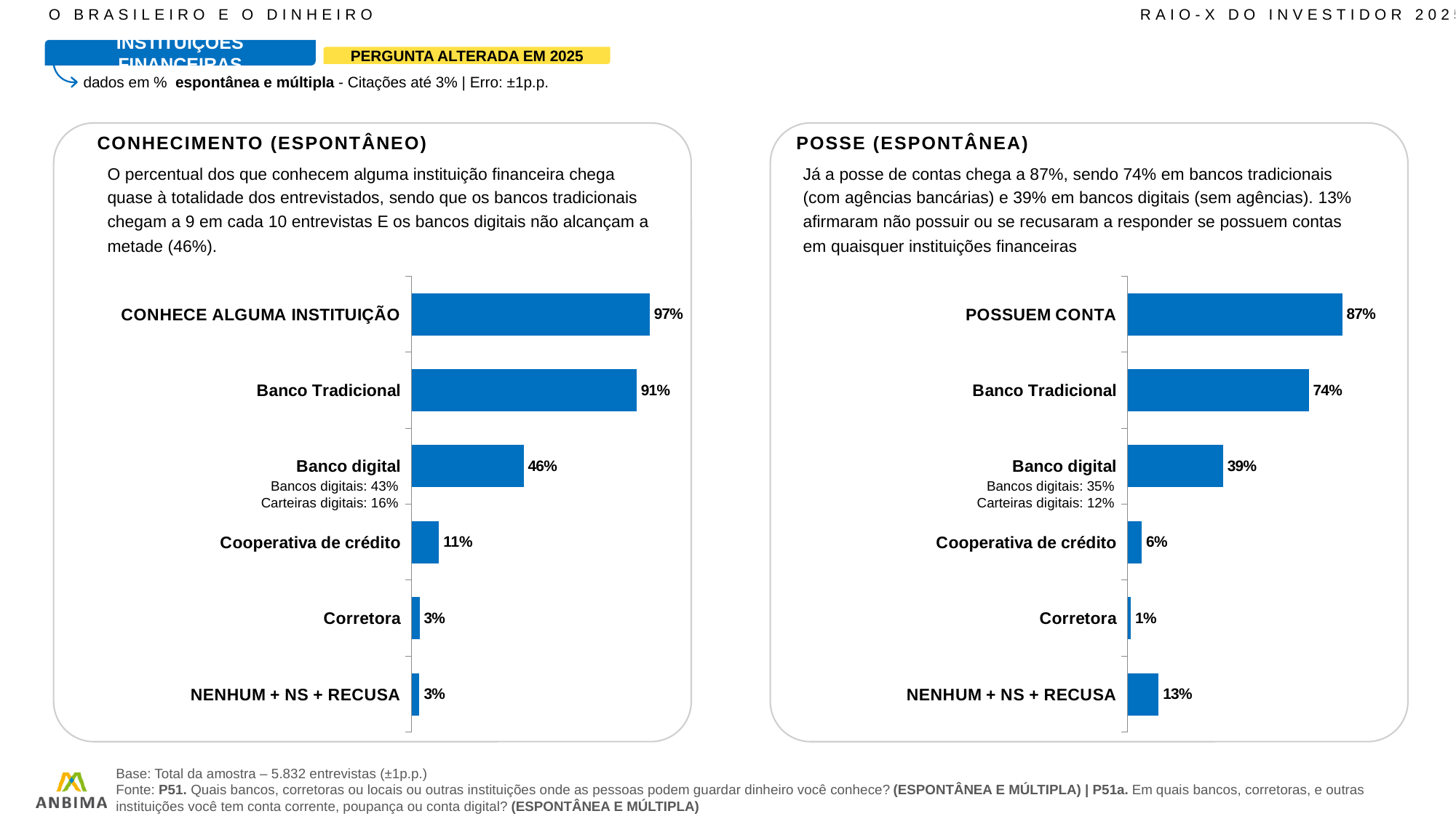

O BRASILEIRO E O DINHEIRO							RAIO-X DO INVESTIDOR 2025
INSTITUIÇÕES FINANCEIRAS
PERGUNTA ALTERADA EM 2025

dados em %  espontânea e múltipla - Citações até 3% | Erro: ±1p.p.

CONHECIMENTO (ESPONTÂNEO)
POSSE (ESPONTÂNEA)
Já a posse de contas chega a 87%, sendo 74% em bancos tradicionais (com agências bancárias) e 39% em bancos digitais (sem agências). 13% afirmaram não possuir ou se recusaram a responder se possuem contas em quaisquer instituições financeiras
O percentual dos que conhecem alguma instituição financeira chega quase à totalidade dos entrevistados, sendo que os bancos tradicionais chegam a 9 em cada 10 entrevistas E os bancos digitais não alcançam a metade (46%).

### Chart

| Category | 2025 |
|---|---|
| CONHECE ALGUMA INSTITUIÇÃO | 96.76 |
| Banco Tradicional | 91.49 |
| Banco digital | 45.56 |
| Cooperativa de crédito | 11.2 |
| Corretora | 3.3 |
| NENHUM + NS + RECUSA | 3.239999999999995 |

### Chart

| Category | 2025 |
|---|---|
| POSSUEM CONTA | 87.3 |
| Banco Tradicional | 73.67 |
| Banco digital | 38.87 |
| Cooperativa de crédito | 5.82 |
| Corretora | 1.41 |
| NENHUM + NS + RECUSA | 12.700000000000003 |
Bancos digitais: 43%
Carteiras digitais: 16%
Bancos digitais: 35%
Carteiras digitais: 12%
Base: Total da amostra – 5.832 entrevistas (±1p.p.)
Fonte: P51. Quais bancos, corretoras ou locais ou outras instituições onde as pessoas podem guardar dinheiro você conhece? (ESPONTÂNEA E MÚLTIPLA) | P51a. Em quais bancos, corretoras, e outras instituições você tem conta corrente, poupança ou conta digital? (ESPONTÂNEA E MÚLTIPLA)